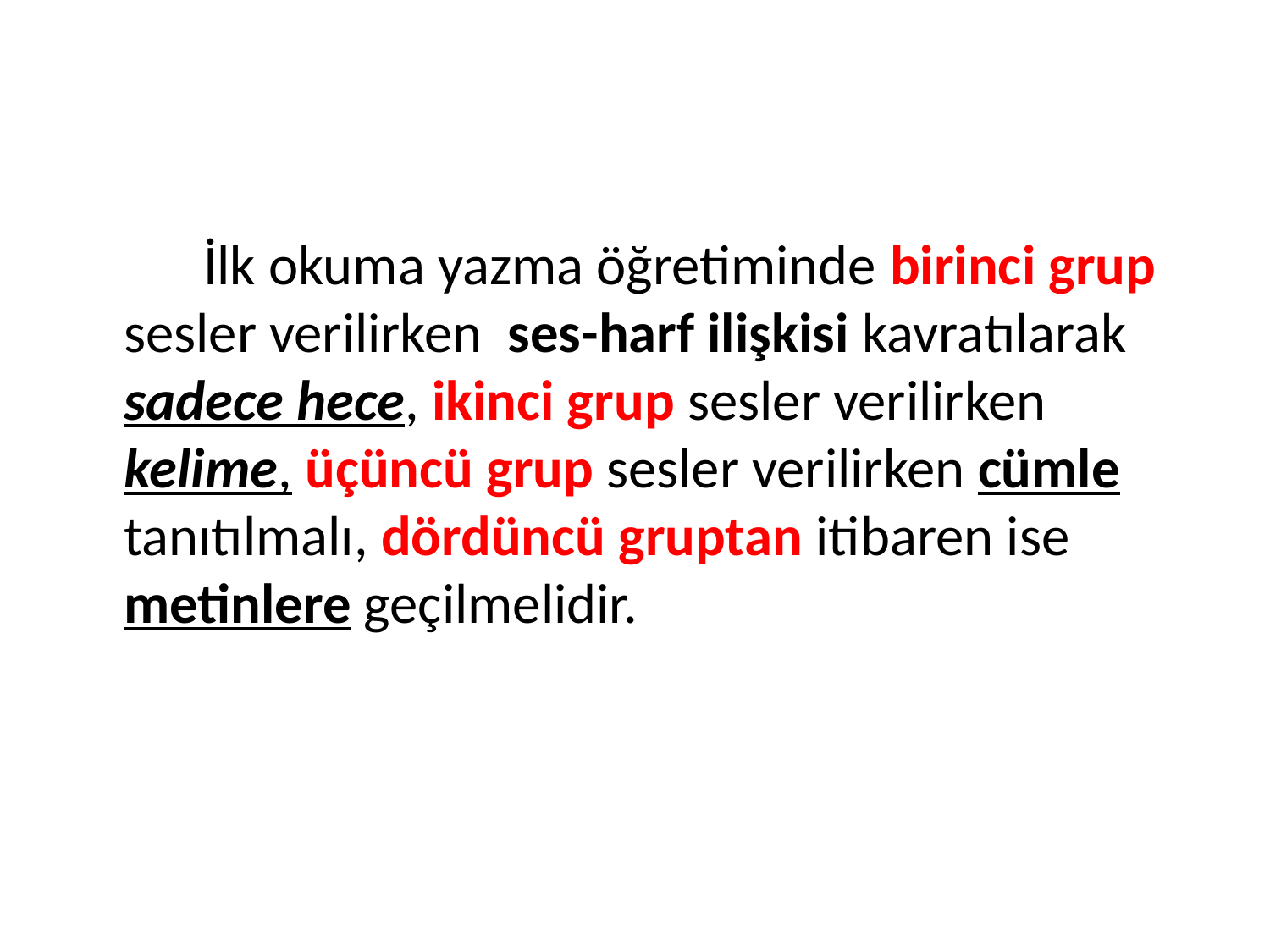

#
          İlk okuma yazma öğretiminde birinci grup sesler verilirken  ses-harf ilişkisi kavratılarak sadece hece, ikinci grup sesler verilirken kelime, üçüncü grup sesler verilirken cümle tanıtılmalı, dördüncü gruptan itibaren ise metinlere geçilmelidir.